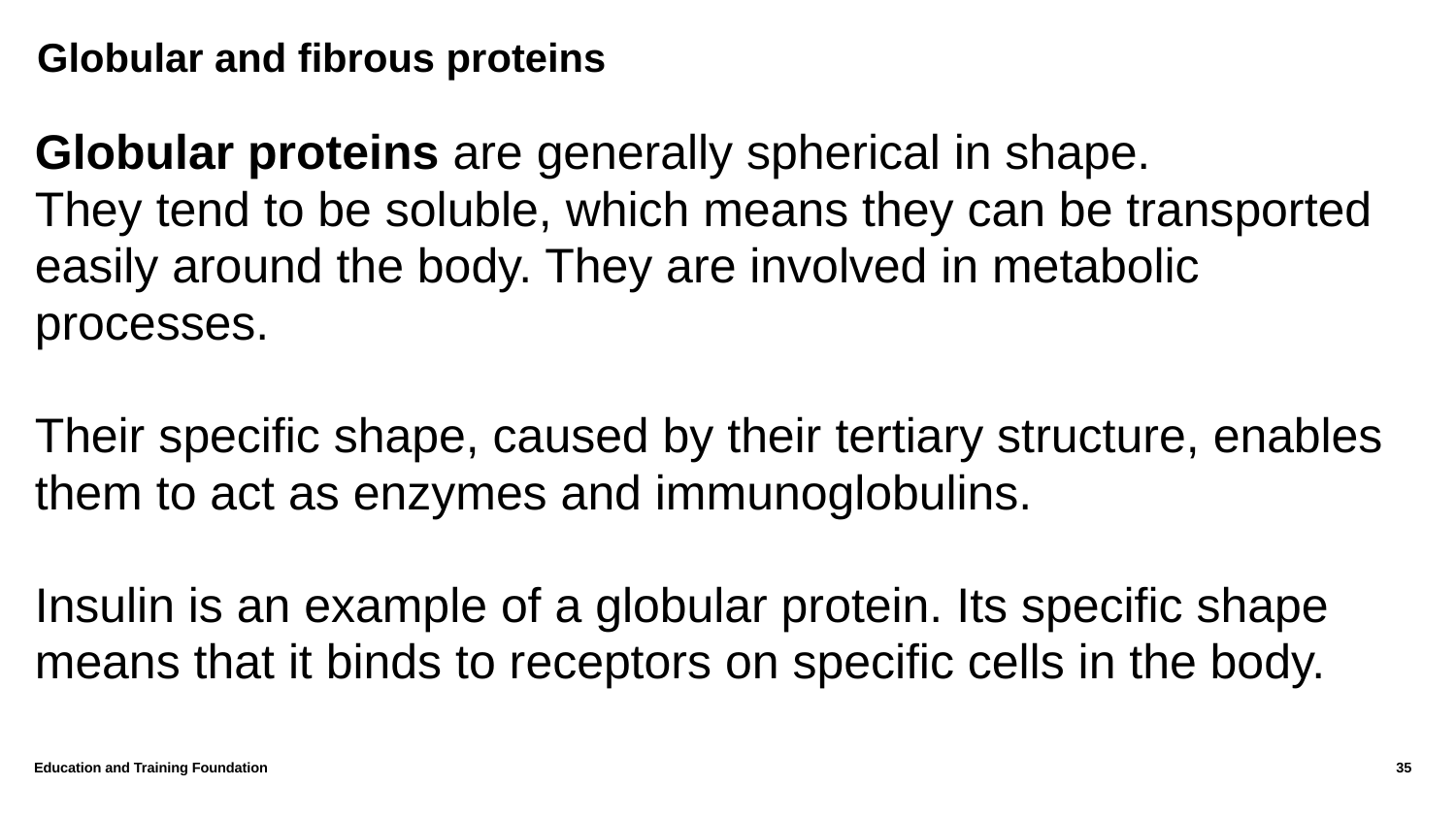

# Globular and fibrous proteins
Globular proteins are generally spherical in shape.
They tend to be soluble, which means they can be transported easily around the body. They are involved in metabolic processes.

Their specific shape, caused by their tertiary structure, enables them to act as enzymes and immunoglobulins.

Insulin is an example of a globular protein. Its specific shape means that it binds to receptors on specific cells in the body.
Education and Training Foundation
35